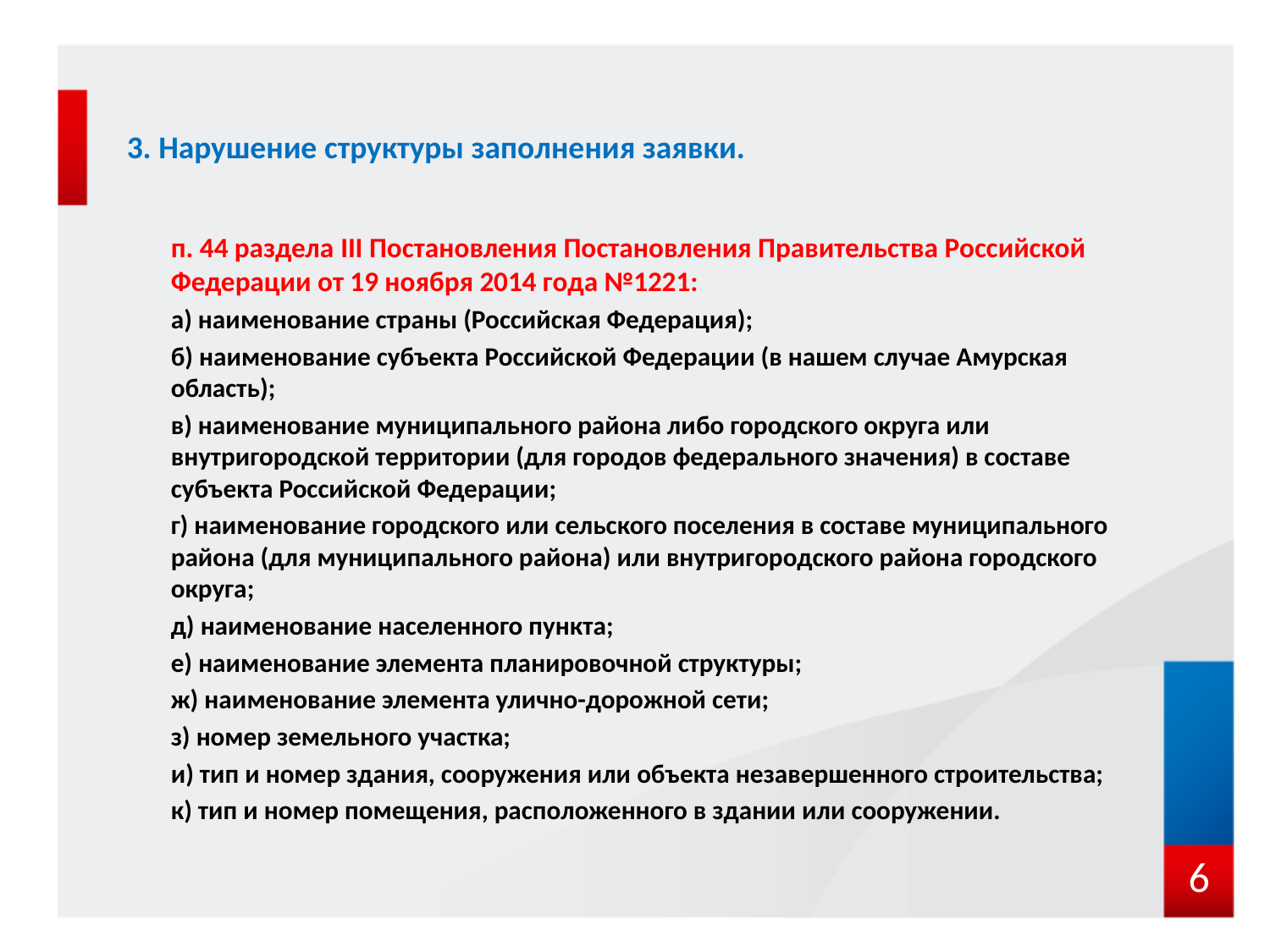

# 3. Нарушение структуры заполнения заявки.
п. 44 раздела III Постановления Постановления Правительства Российской Федерации от 19 ноября 2014 года №1221:
а) наименование страны (Российская Федерация);
б) наименование субъекта Российской Федерации (в нашем случае Амурская область);
в) наименование муниципального района либо городского округа или внутригородской территории (для городов федерального значения) в составе субъекта Российской Федерации;
г) наименование городского или сельского поселения в составе муниципального района (для муниципального района) или внутригородского района городского округа;
д) наименование населенного пункта;
е) наименование элемента планировочной структуры;
ж) наименование элемента улично-дорожной сети;
з) номер земельного участка;
и) тип и номер здания, сооружения или объекта незавершенного строительства;
к) тип и номер помещения, расположенного в здании или сооружении.

6